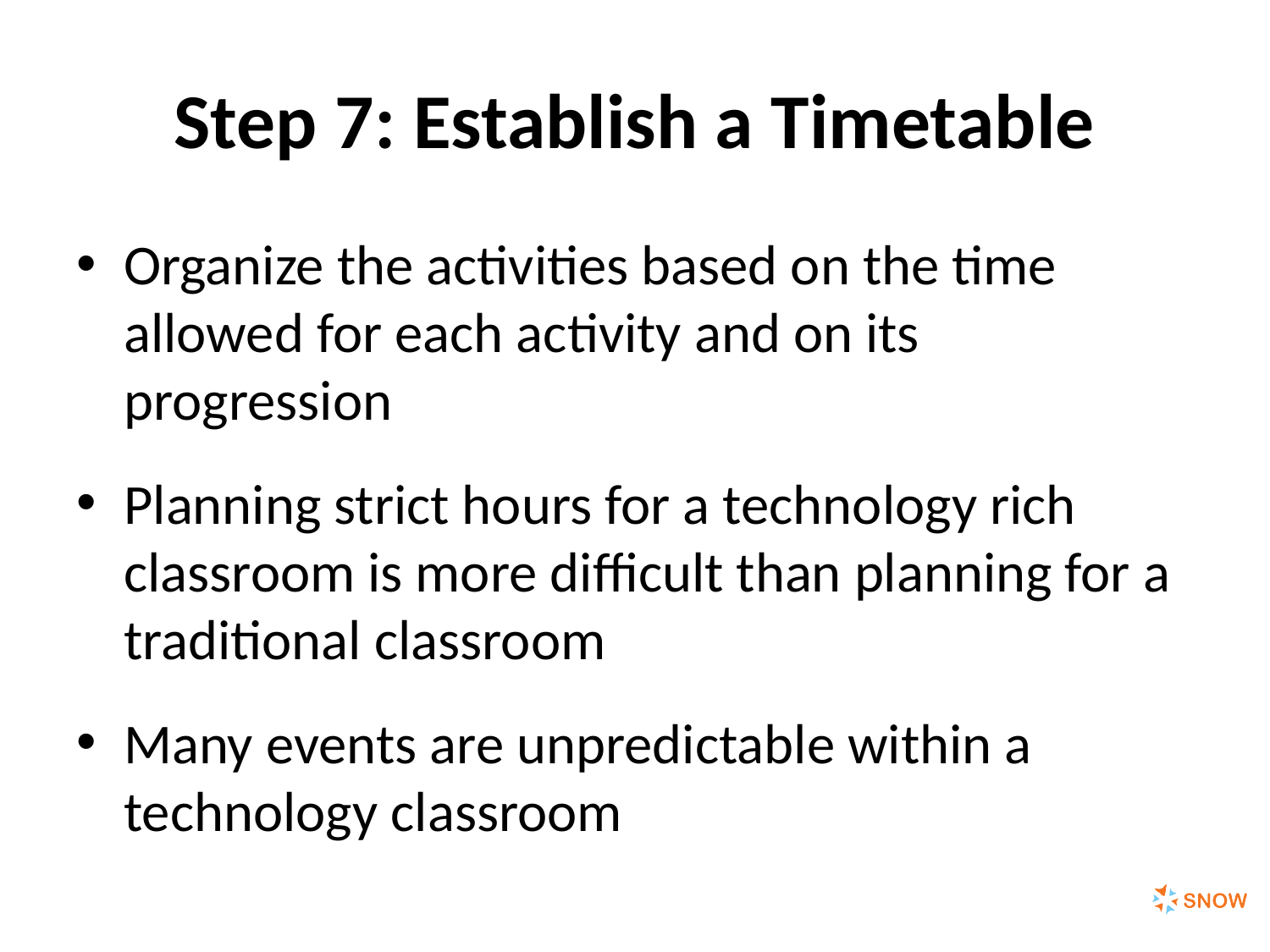

# Step 7: Establish a Timetable
Organize the activities based on the time allowed for each activity and on its progression

Planning strict hours for a technology rich classroom is more difficult than planning for a traditional classroom

Many events are unpredictable within a technology classroom